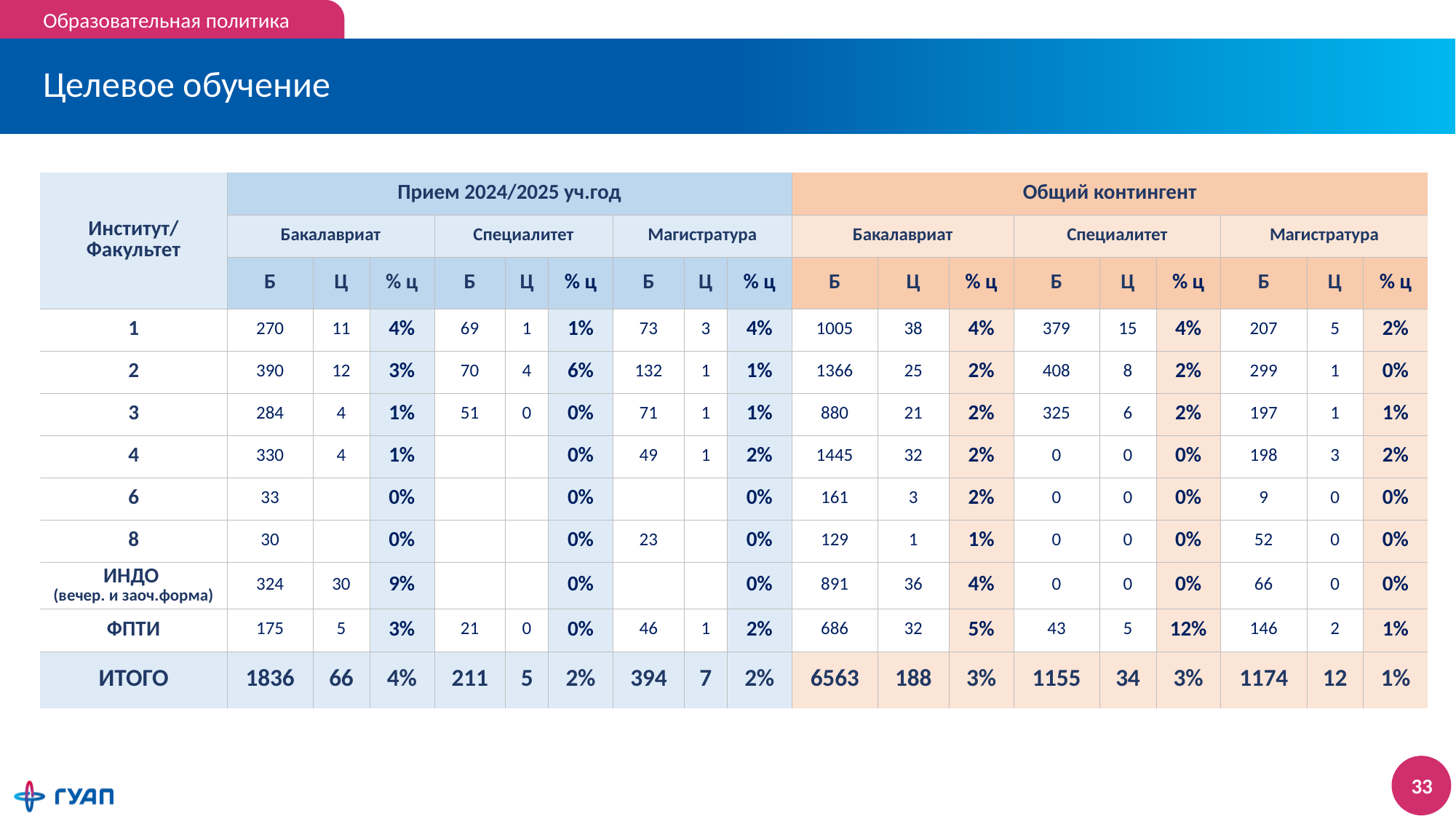

Образовательная политика
# Целевое обучение
| Институт/ Факультет | Прием 2024/2025 уч.год |  |  |  |  |  |  |  |  | Общий контингент |  |  |  |  |  |  |  |  |
| --- | --- | --- | --- | --- | --- | --- | --- | --- | --- | --- | --- | --- | --- | --- | --- | --- | --- | --- |
|  | Бакалавриат |  |  | Специалитет |  |  | Магистратура |  |  | Бакалавриат |  |  | Специалитет |  |  | Магистратура |  |  |
|  | Б | Ц | % ц | Б | Ц | % ц | Б | Ц | % ц | Б | Ц | % ц | Б | Ц | % ц | Б | Ц | % ц |
| 1 | 270 | 11 | 4% | 69 | 1 | 1% | 73 | 3 | 4% | 1005 | 38 | 4% | 379 | 15 | 4% | 207 | 5 | 2% |
| 2 | 390 | 12 | 3% | 70 | 4 | 6% | 132 | 1 | 1% | 1366 | 25 | 2% | 408 | 8 | 2% | 299 | 1 | 0% |
| 3 | 284 | 4 | 1% | 51 | 0 | 0% | 71 | 1 | 1% | 880 | 21 | 2% | 325 | 6 | 2% | 197 | 1 | 1% |
| 4 | 330 | 4 | 1% |  |  | 0% | 49 | 1 | 2% | 1445 | 32 | 2% | 0 | 0 | 0% | 198 | 3 | 2% |
| 6 | 33 |  | 0% |  |  | 0% |  |  | 0% | 161 | 3 | 2% | 0 | 0 | 0% | 9 | 0 | 0% |
| 8 | 30 |  | 0% |  |  | 0% | 23 |  | 0% | 129 | 1 | 1% | 0 | 0 | 0% | 52 | 0 | 0% |
| ИНДО (вечер. и заоч.форма) | 324 | 30 | 9% |  |  | 0% |  |  | 0% | 891 | 36 | 4% | 0 | 0 | 0% | 66 | 0 | 0% |
| ФПТИ | 175 | 5 | 3% | 21 | 0 | 0% | 46 | 1 | 2% | 686 | 32 | 5% | 43 | 5 | 12% | 146 | 2 | 1% |
| ИТОГО | 1836 | 66 | 4% | 211 | 5 | 2% | 394 | 7 | 2% | 6563 | 188 | 3% | 1155 | 34 | 3% | 1174 | 12 | 1% |